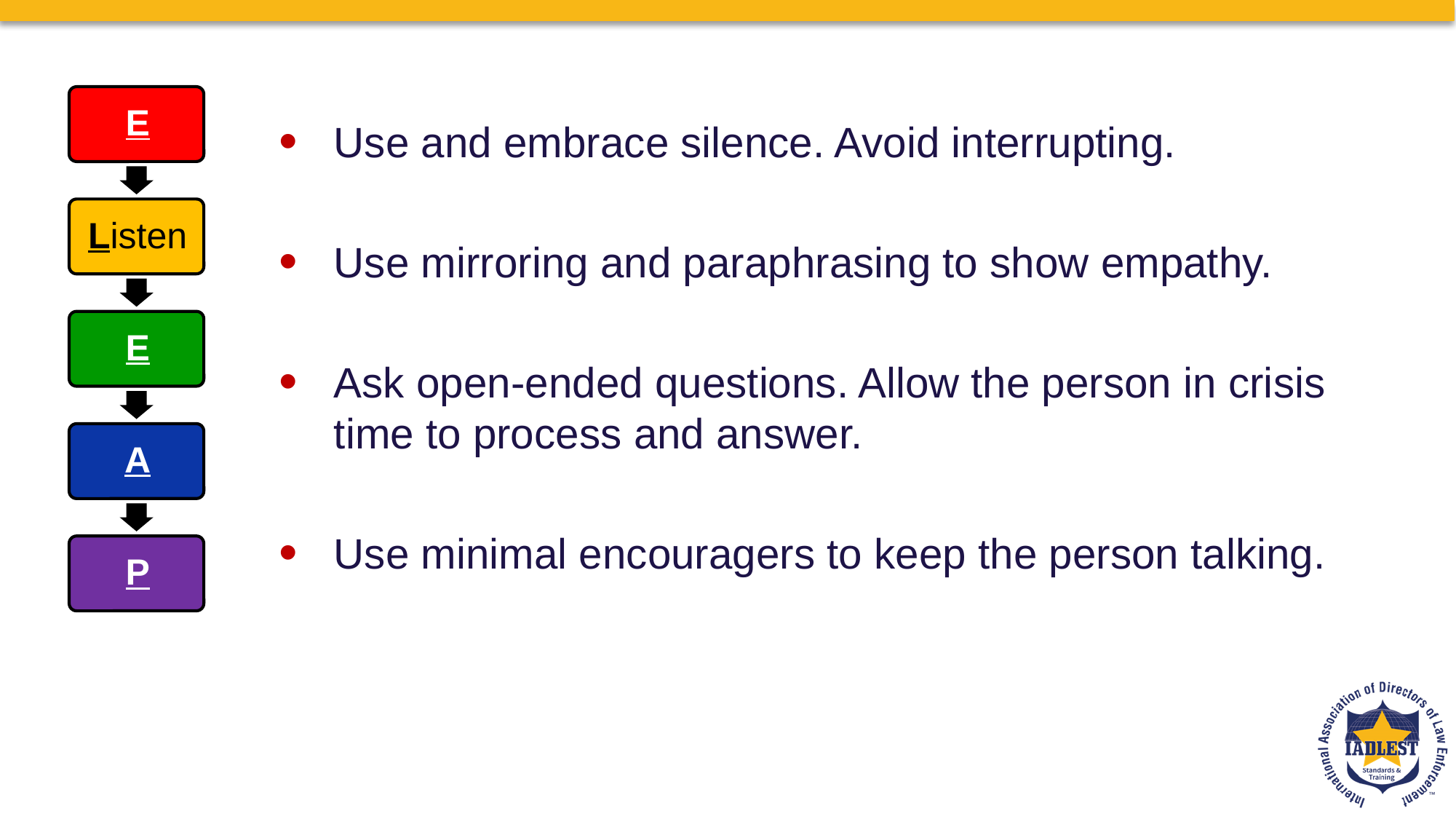

E

Listen

E

A

P
Use and embrace silence. Avoid interrupting.

Use mirroring and paraphrasing to show empathy.

Ask open-ended questions. Allow the person in crisis time to process and answer.

Use minimal encouragers to keep the person talking.